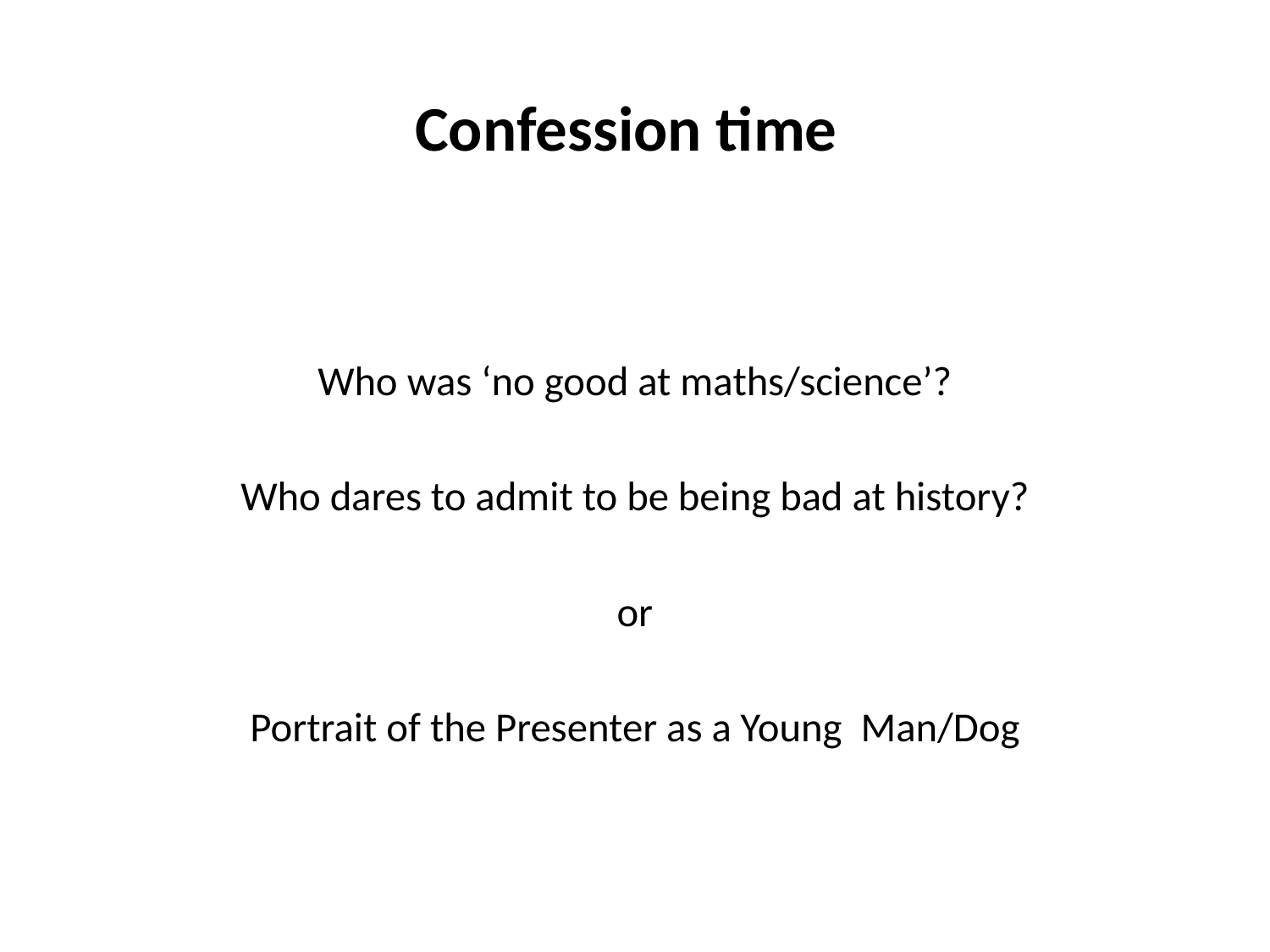

# Confession time

Who was ‘no good at maths/science’?

Who dares to admit to be being bad at history?

or

Portrait of the Presenter as a Young  Man/Dog